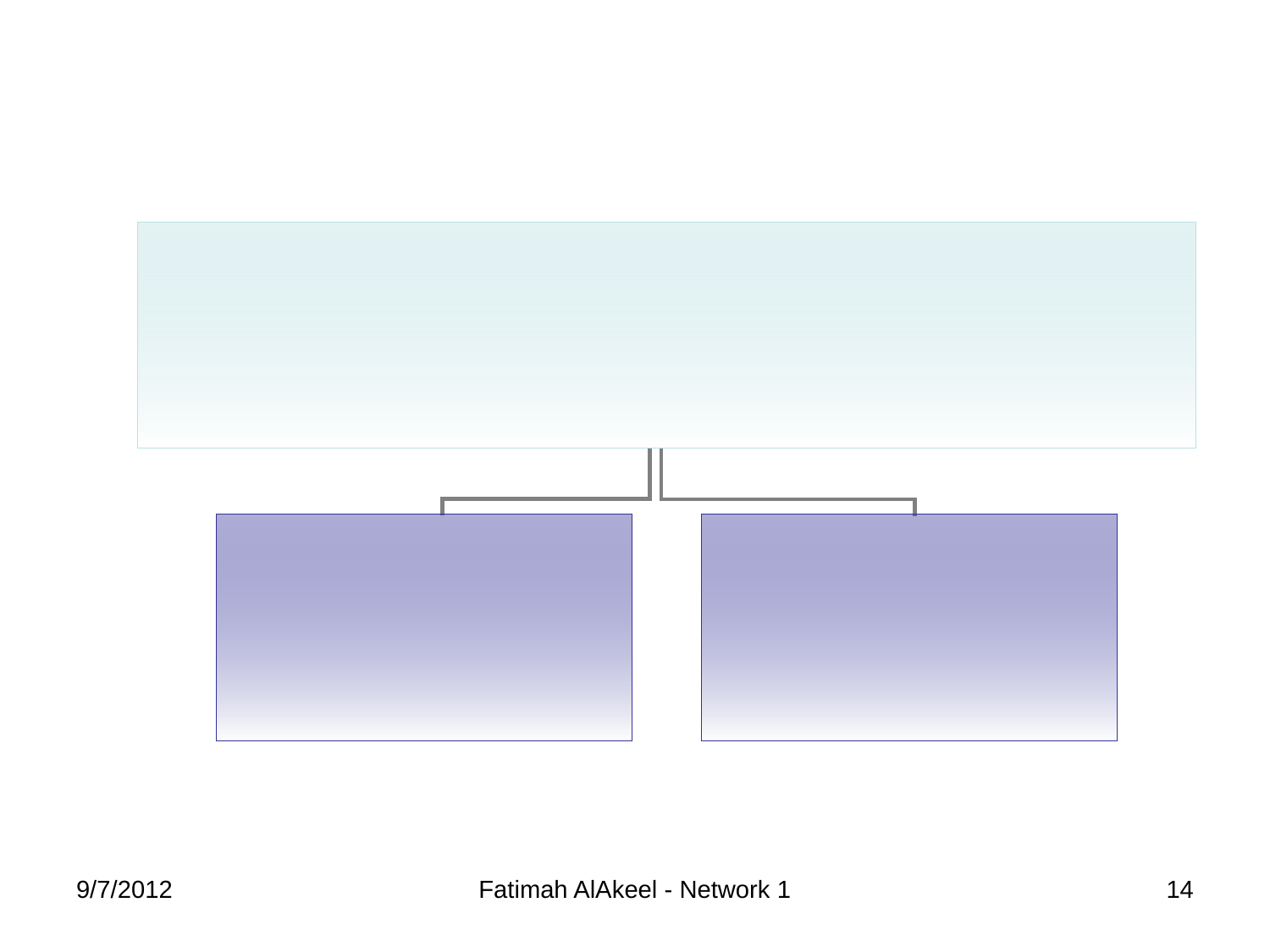

9/7/2012
Fatimah AlAkeel - Network 1
14